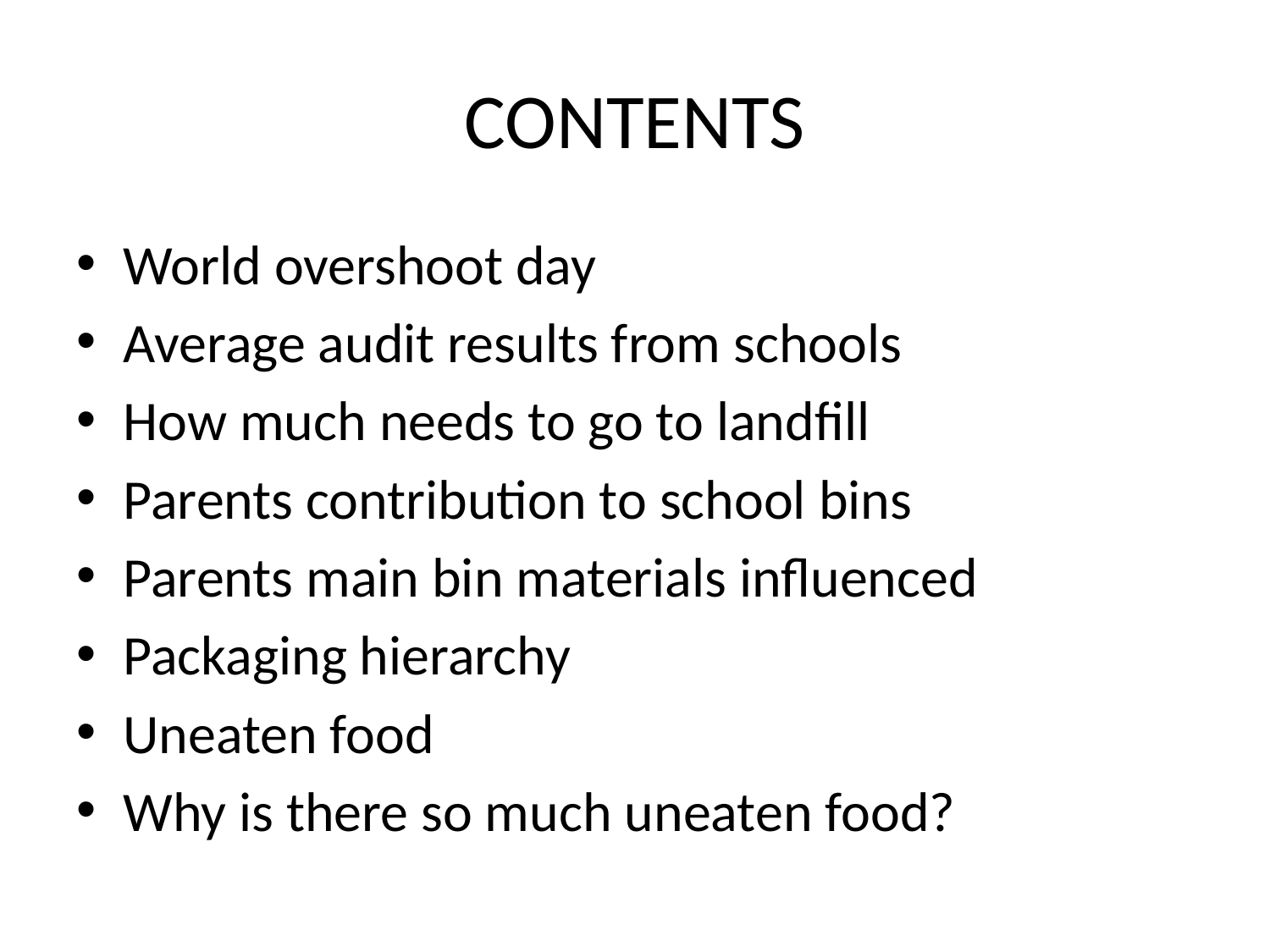

# CONTENTS
World overshoot day
Average audit results from schools
How much needs to go to landfill
Parents contribution to school bins
Parents main bin materials influenced
Packaging hierarchy
Uneaten food
Why is there so much uneaten food?